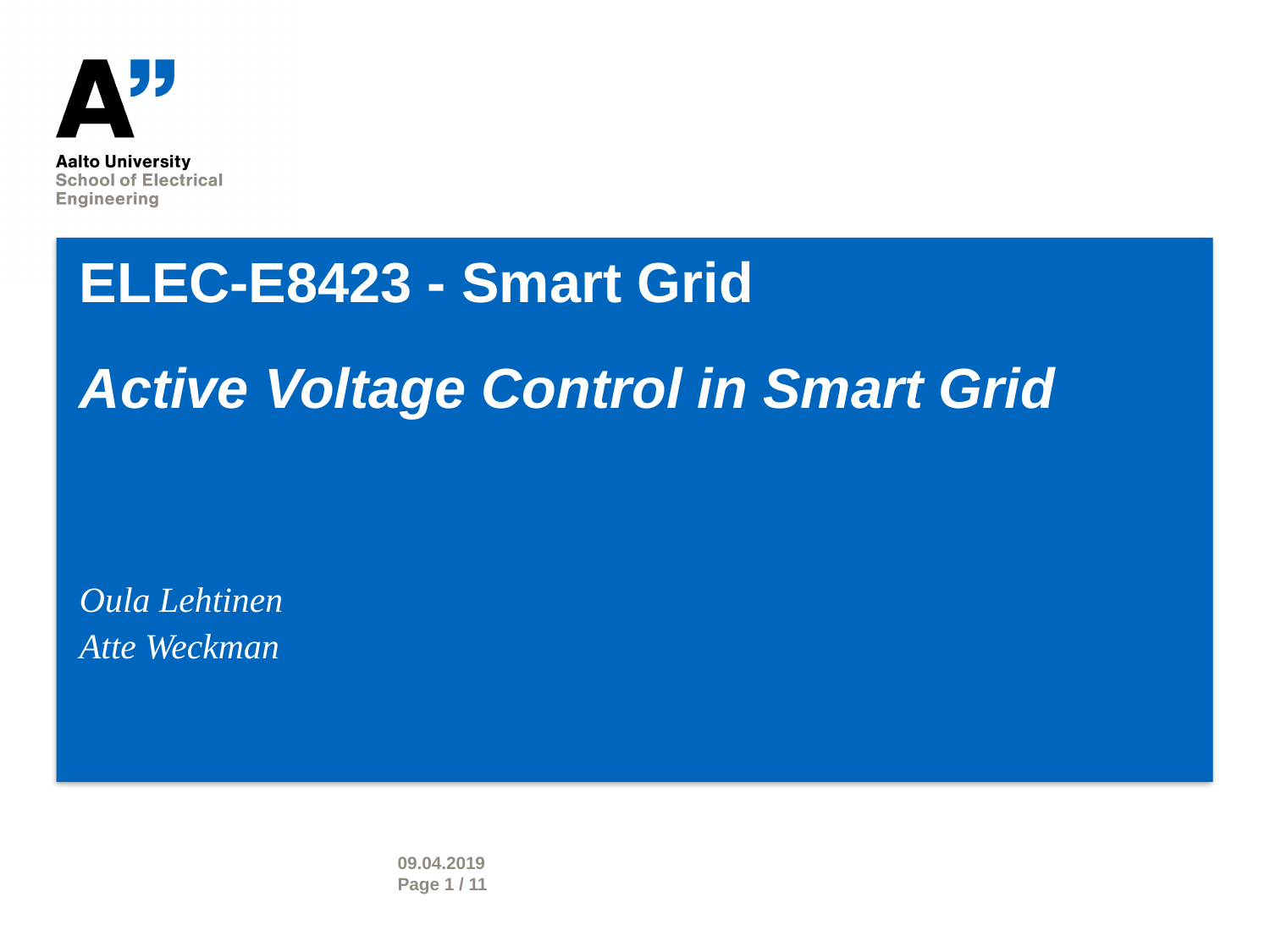

ELEC-E8423 - Smart Grid
Active Voltage Control in Smart Grid
Oula Lehtinen​
Atte Weckman

09.04.2019
Page 1 / 11